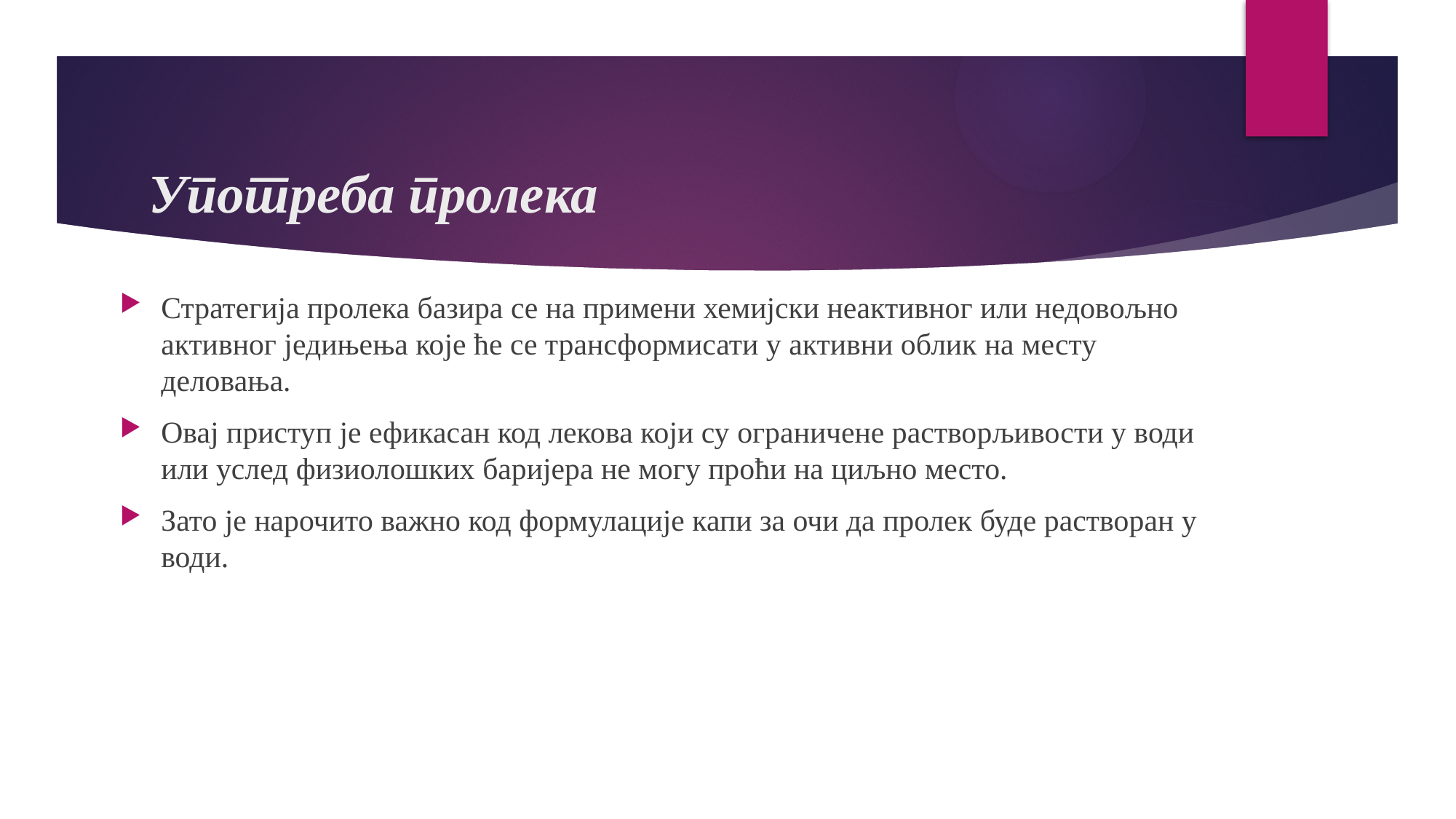

# Употреба пролека
Стратегија пролека базира се на примени хемијски неактивног или недовољно активног једињења које ће се трансформисати у активни облик на месту деловања.
Овај приступ је ефикасан код лекова који су ограничене растворљивости у води или услед физиолошких баријера не могу проћи на циљно место.
Зато је нарочито важно код формулације капи за очи да пролек буде растворан у води.